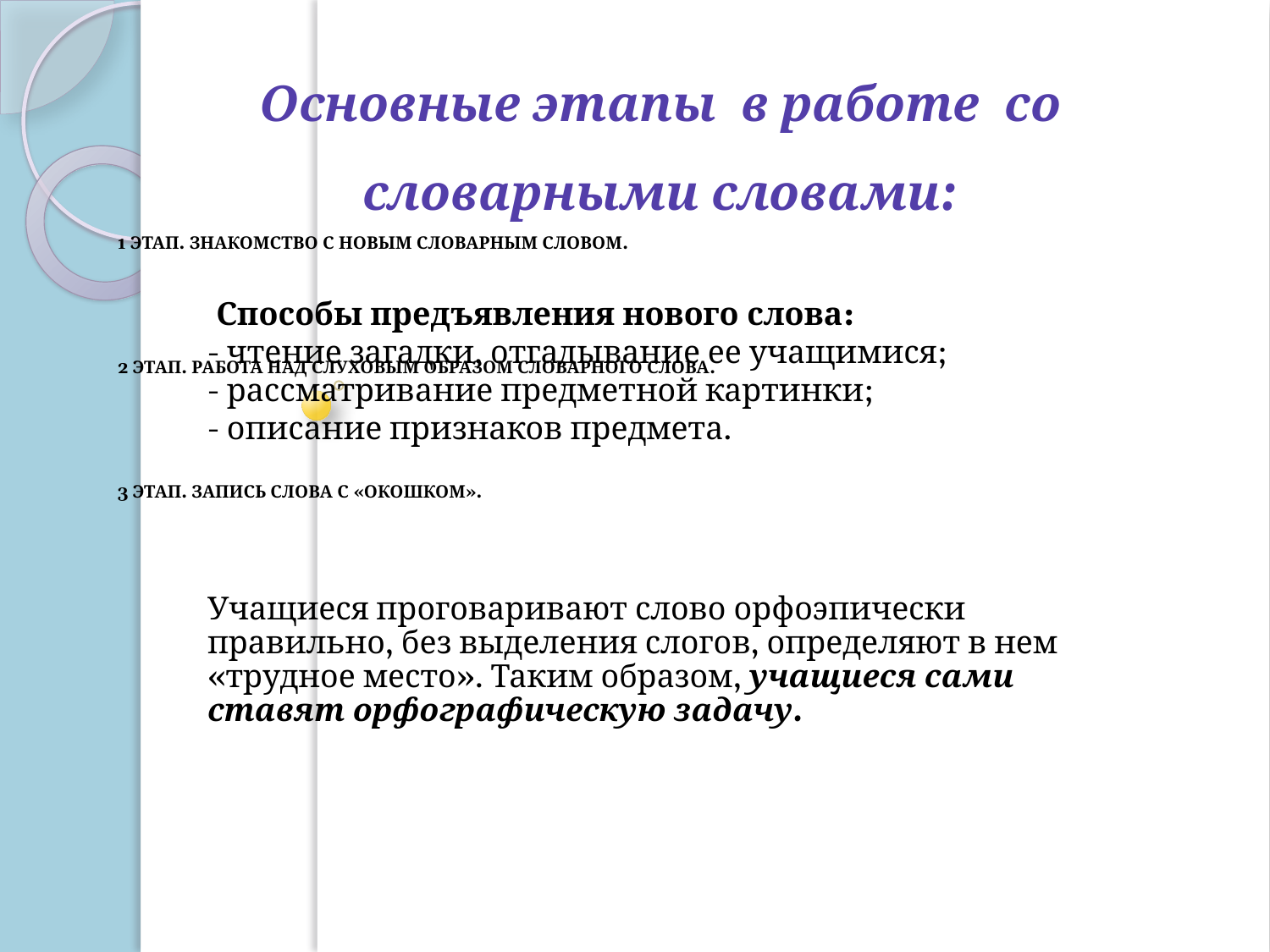

Основные этапы  в работе  со словарными словами:
# 1 этап. Знакомство с новым словарным словом. 2 этап. Работа над слуховым образом словарного слова. 3 этап. Запись слова с «окошком».
 Способы предъявления нового слова:
- чтение загадки, отгадывание ее учащимися;
- рассматривание предметной картинки;
- описание признаков предмета.
Учащиеся проговаривают слово орфоэпически правильно, без выделения слогов, определяют в нем «трудное место». Таким образом, учащиеся сами ставят орфографическую задачу.